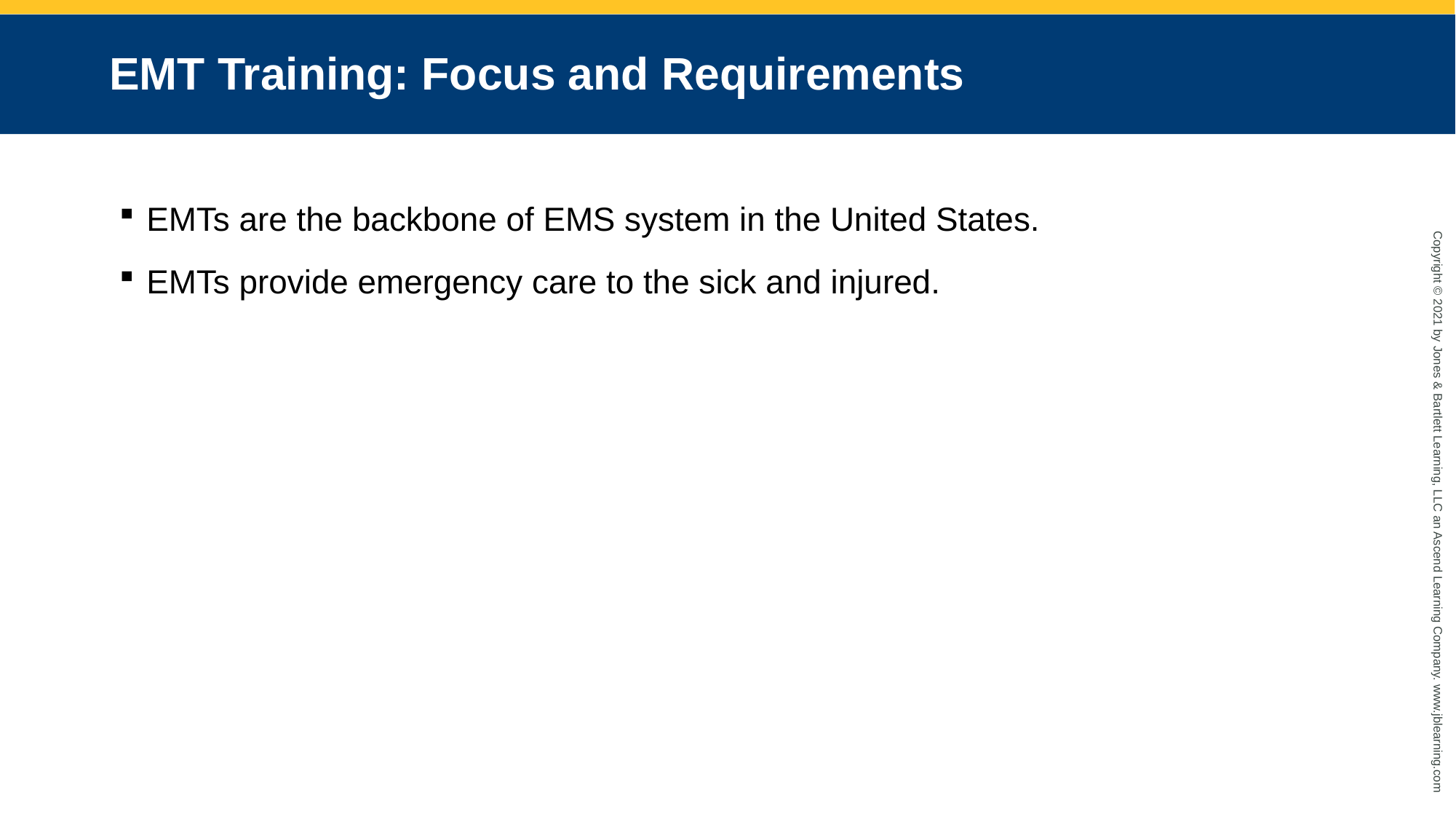

EMT Training: Focus and Requirements
EMTs are the backbone of EMS system in the United States.
EMTs provide emergency care to the sick and injured.